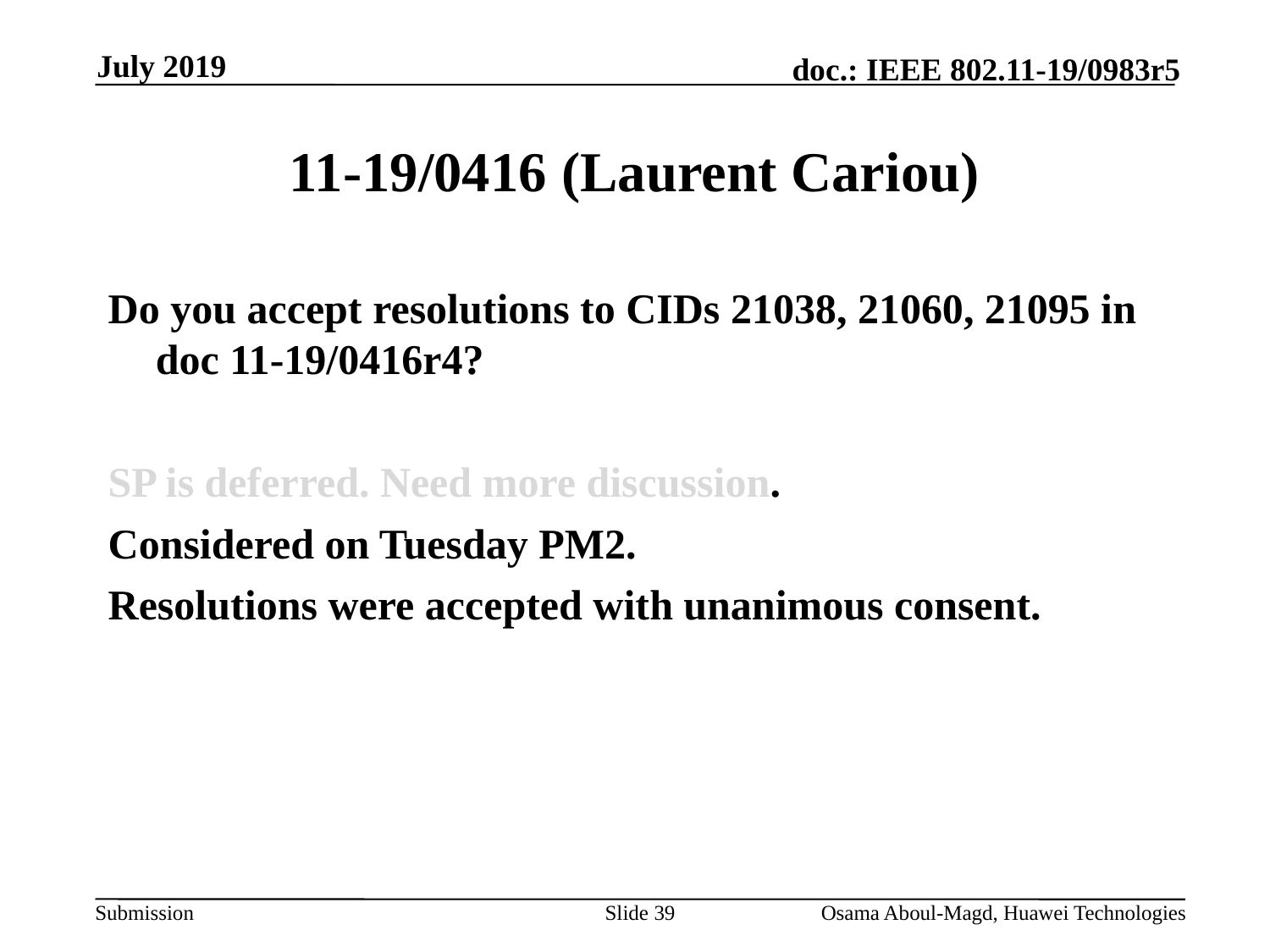

July 2019
# 11-19/0416 (Laurent Cariou)
Do you accept resolutions to CIDs 21038, 21060, 21095 in doc 11-19/0416r4?

SP is deferred. Need more discussion.
Considered on Tuesday PM2.
Resolutions were accepted with unanimous consent.
Slide 39
Osama Aboul-Magd, Huawei Technologies